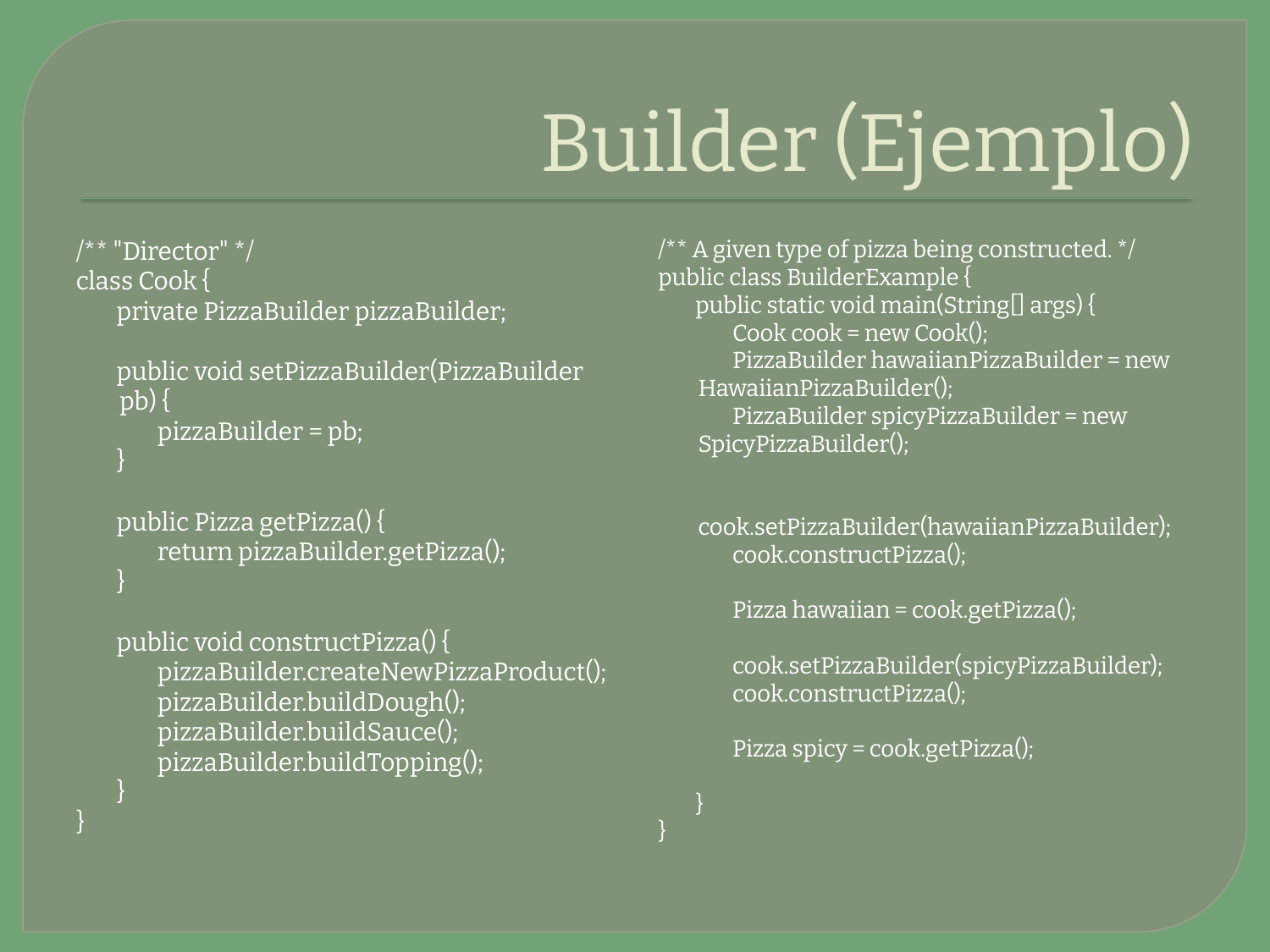

# Builder (Ejemplo)
/** "Director" */
class Cook {
        private PizzaBuilder pizzaBuilder;

        public void setPizzaBuilder(PizzaBuilder pb) {
                pizzaBuilder = pb;
        }

        public Pizza getPizza() {
                return pizzaBuilder.getPizza();
        }

        public void constructPizza() {
                pizzaBuilder.createNewPizzaProduct();
                pizzaBuilder.buildDough();
                pizzaBuilder.buildSauce();
                pizzaBuilder.buildTopping();
        }
}

/** A given type of pizza being constructed. */
public class BuilderExample {
        public static void main(String[] args) {
                Cook cook = new Cook();
                PizzaBuilder hawaiianPizzaBuilder = new HawaiianPizzaBuilder();
                PizzaBuilder spicyPizzaBuilder = new SpicyPizzaBuilder();

                cook.setPizzaBuilder(hawaiianPizzaBuilder);
                cook.constructPizza();

                Pizza hawaiian = cook.getPizza();

                cook.setPizzaBuilder(spicyPizzaBuilder);
                cook.constructPizza();

                Pizza spicy = cook.getPizza();

        }
}